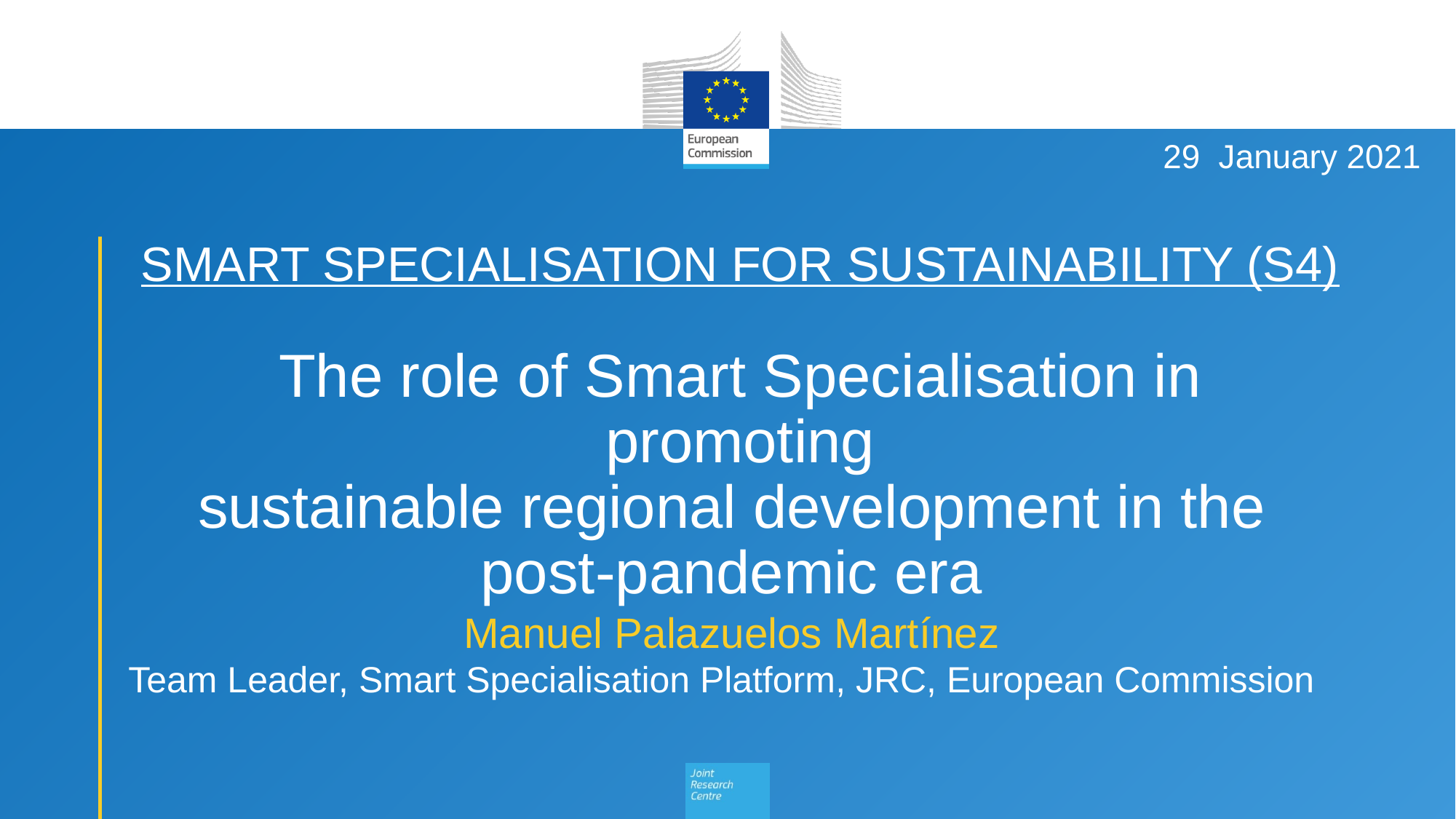

29  January 2021
# SMART SPECIALISATION FOR SUSTAINABILITY (S4) The role of Smart Specialisation in promoting sustainable regional development in the post-pandemic era
Manuel Palazuelos Martínez
Team Leader, Smart Specialisation Platform, JRC, European Commission